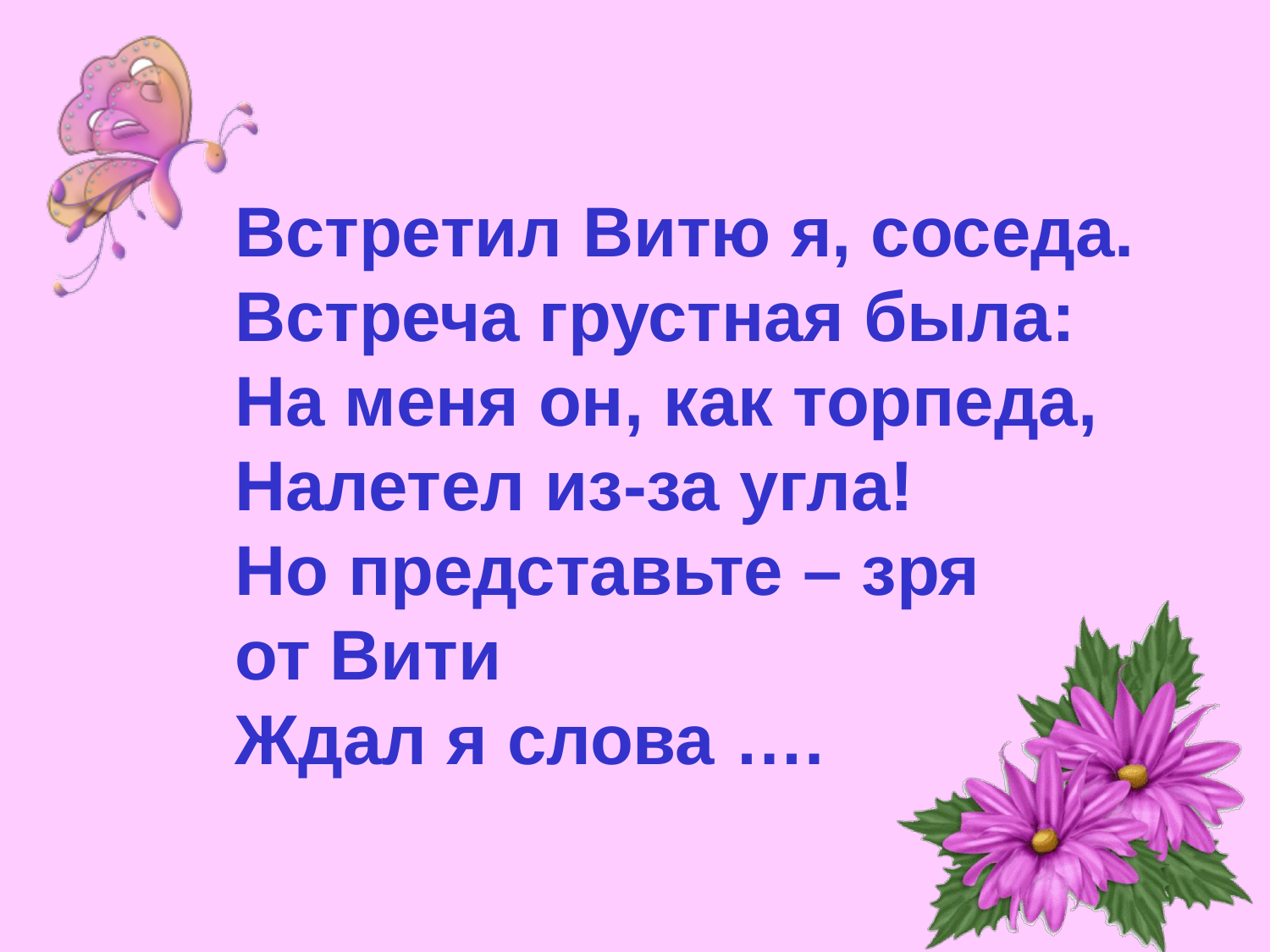

Встретил Витю я, соседа.
Встреча грустная была:
На меня он, как торпеда, Налетел из-за угла!
Но представьте – зря
от Вити
Ждал я слова ….